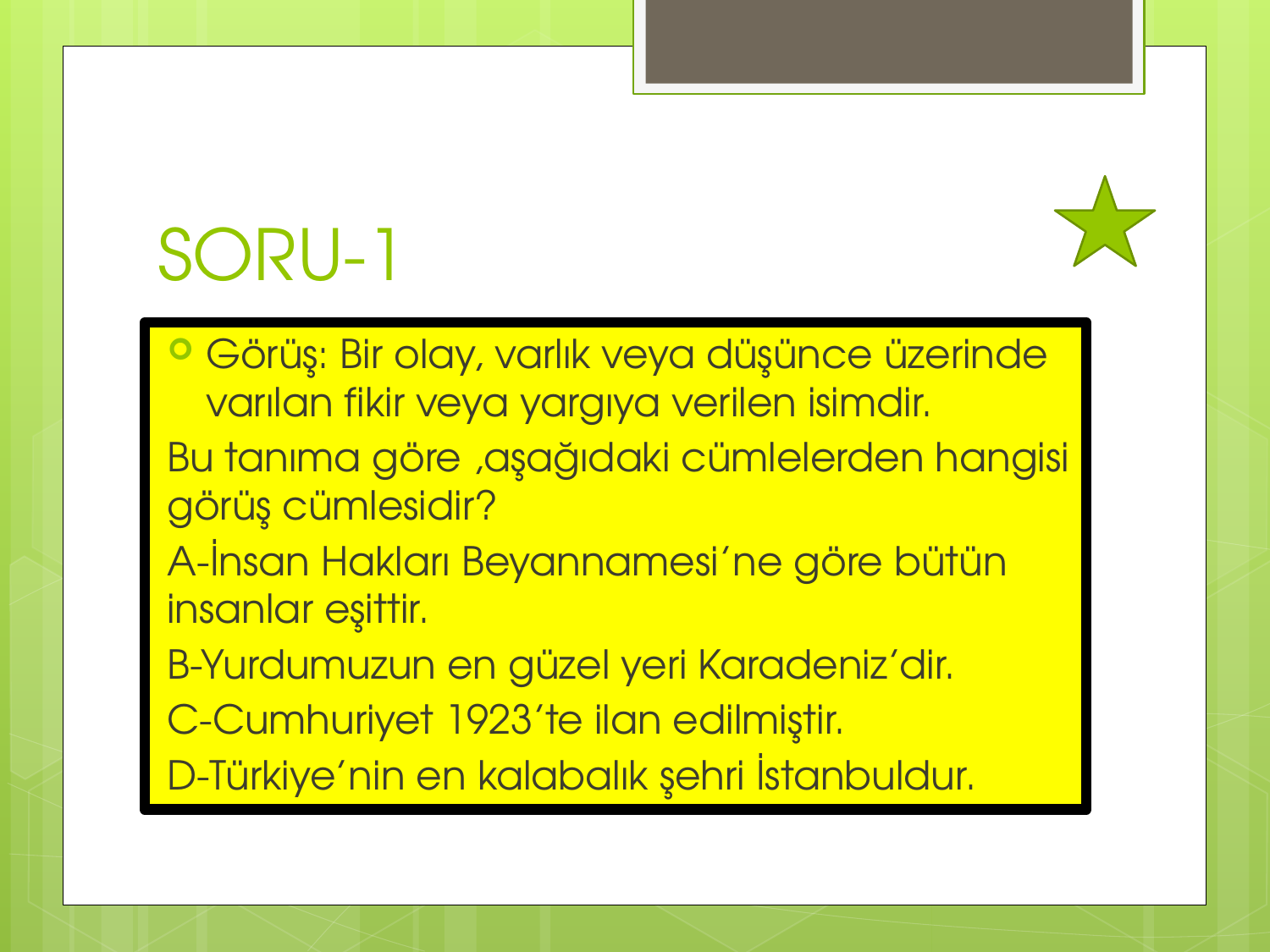

# SORU-1

Görüş: Bir olay, varlık veya düşünce üzerinde varılan fikir veya yargıya verilen isimdir.
Bu tanıma göre ,aşağıdaki cümlelerden hangisi görüş cümlesidir?
A-İnsan Hakları Beyannamesi’ne göre bütün insanlar eşittir.
B-Yurdumuzun en güzel yeri Karadeniz’dir.
C-Cumhuriyet 1923’te ilan edilmiştir.
D-Türkiye’nin en kalabalık şehri İstanbuldur.